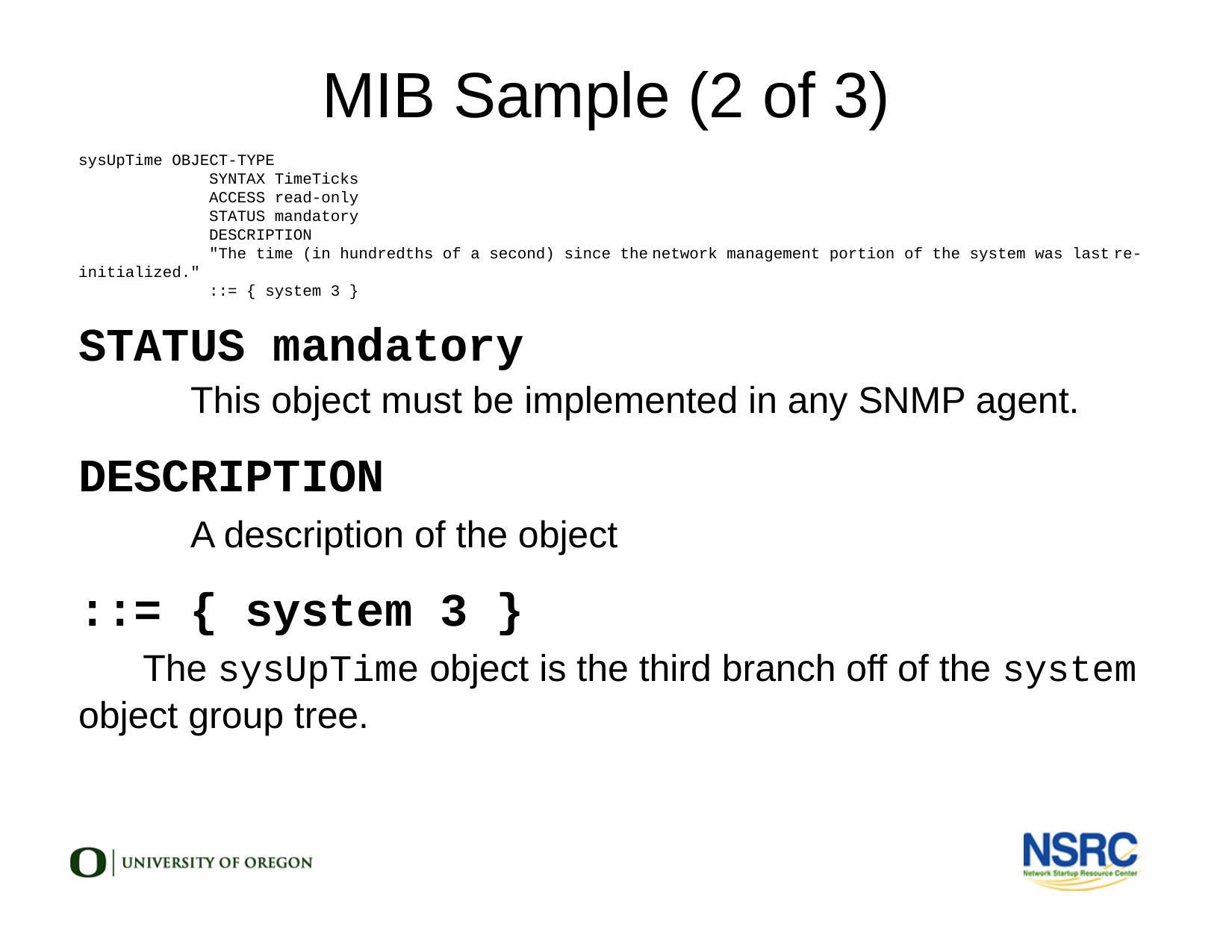

MIB Sample (2 of 3)
sysUpTime OBJECT-TYPE
              SYNTAX TimeTicks
              ACCESS read-only
              STATUS mandatory
              DESCRIPTION
              "The time (in hundredths of a second) since the network management portion of the system was last re-initialized."
              ::= { system 3 }

STATUS mandatory
	This object must be implemented in any SNMP agent.

DESCRIPTION
 	A description of the object

::= { system 3 }
     The sysUpTime object is the third branch off of the system object group tree.